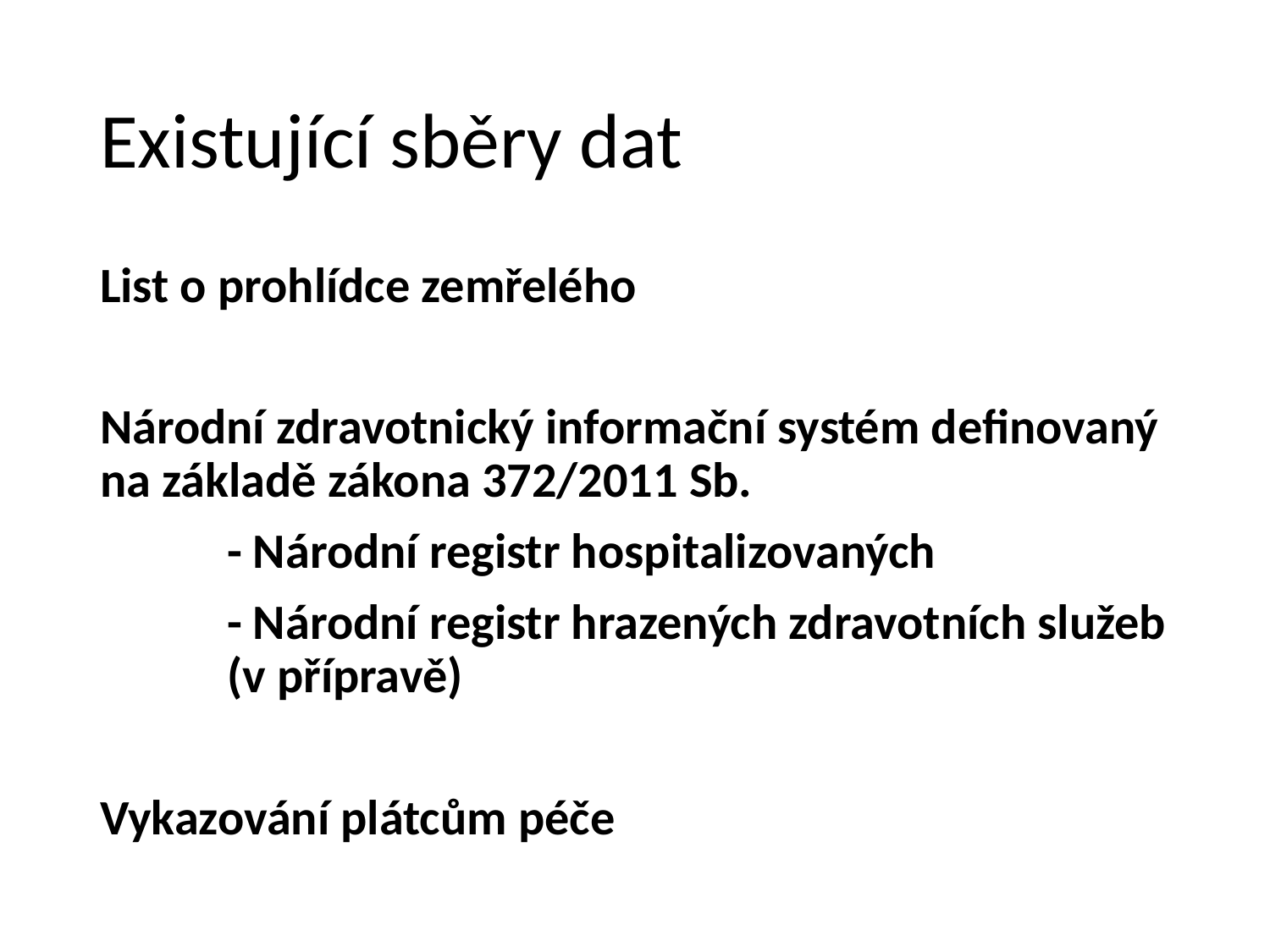

# Existující sběry dat
List o prohlídce zemřelého

Národní zdravotnický informační systém definovaný na základě zákona 372/2011 Sb.
	- Národní registr hospitalizovaných
	- Národní registr hrazených zdravotních služeb 	(v přípravě)

Vykazování plátcům péče